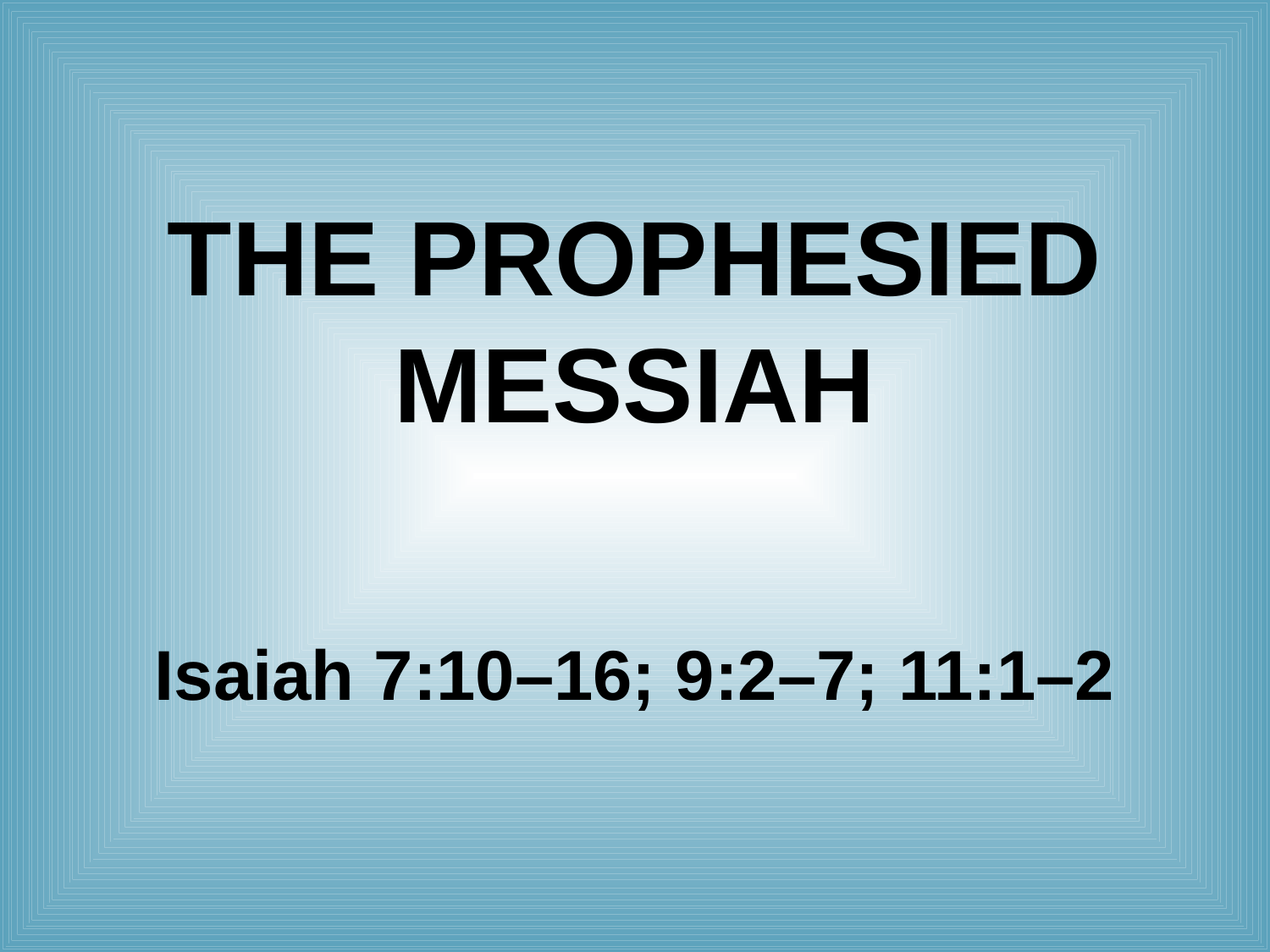

# The prophesied messiah Isaiah 7:10–16; 9:2–7; 11:1–2